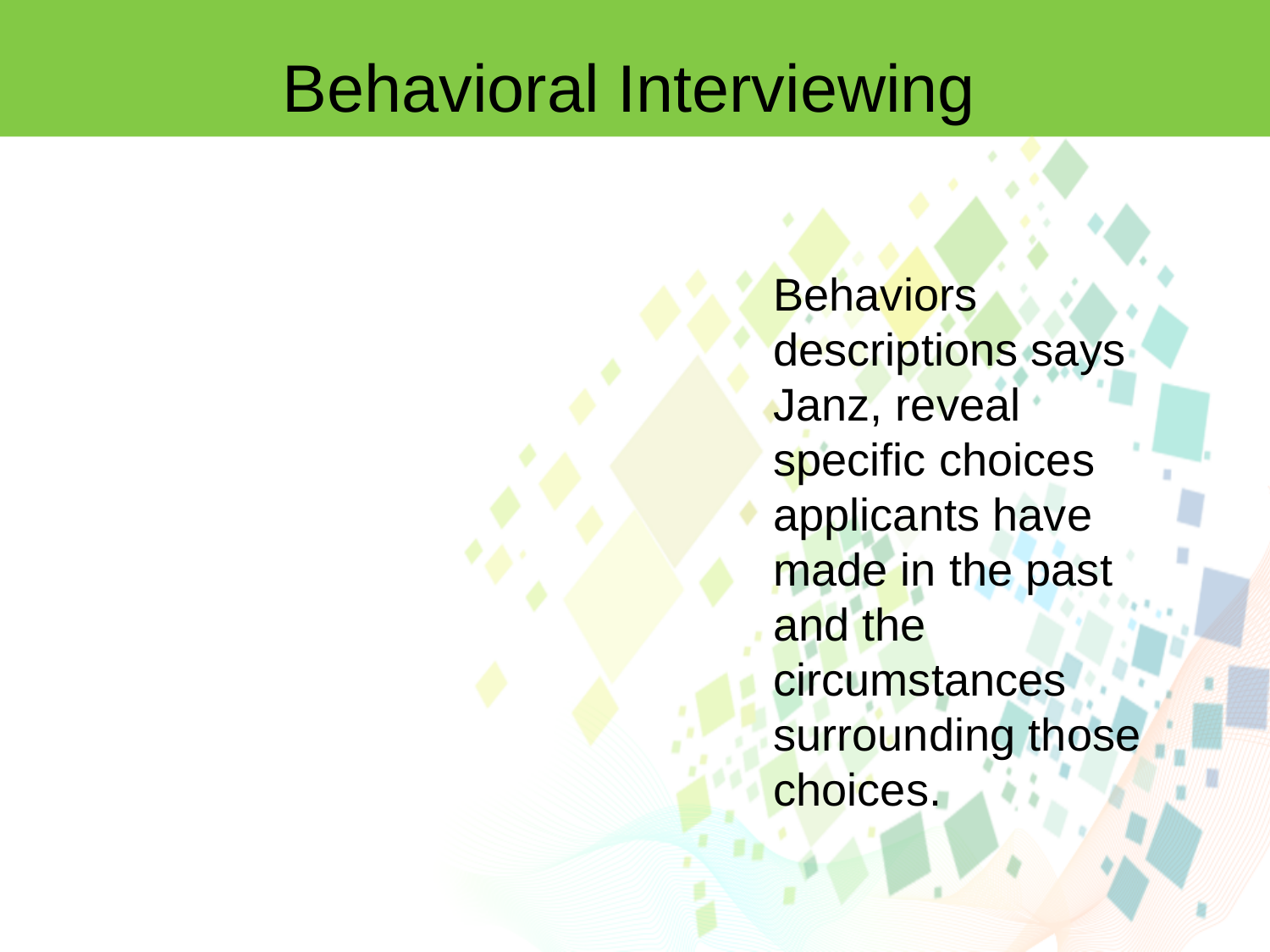

Behavioral Interviewing
Behaviors descriptions says Janz, reveal specific choices applicants have made in the past and the circumstances surrounding those choices.